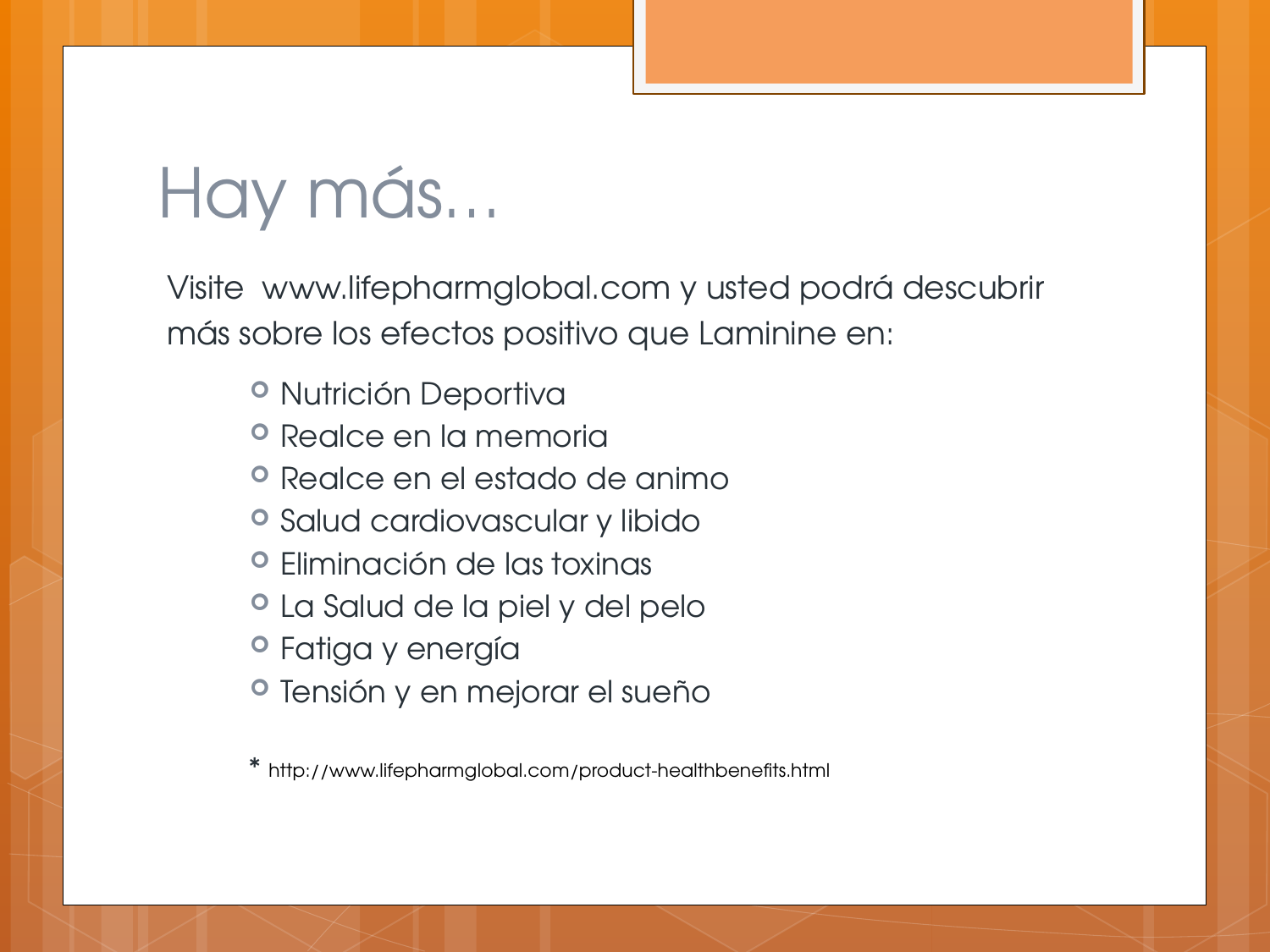

# Hay más…
Visite  www.lifepharmglobal.com y usted podrá descubrir más sobre los efectos positivo que Laminine en:

Nutrición Deportiva
Realce en la memoria
Realce en el estado de animo
Salud cardiovascular y libido
Eliminación de las toxinas
La Salud de la piel y del pelo
Fatiga y energía
Tensión y en mejorar el sueño

* http://www.lifepharmglobal.com/product-healthbenefits.html